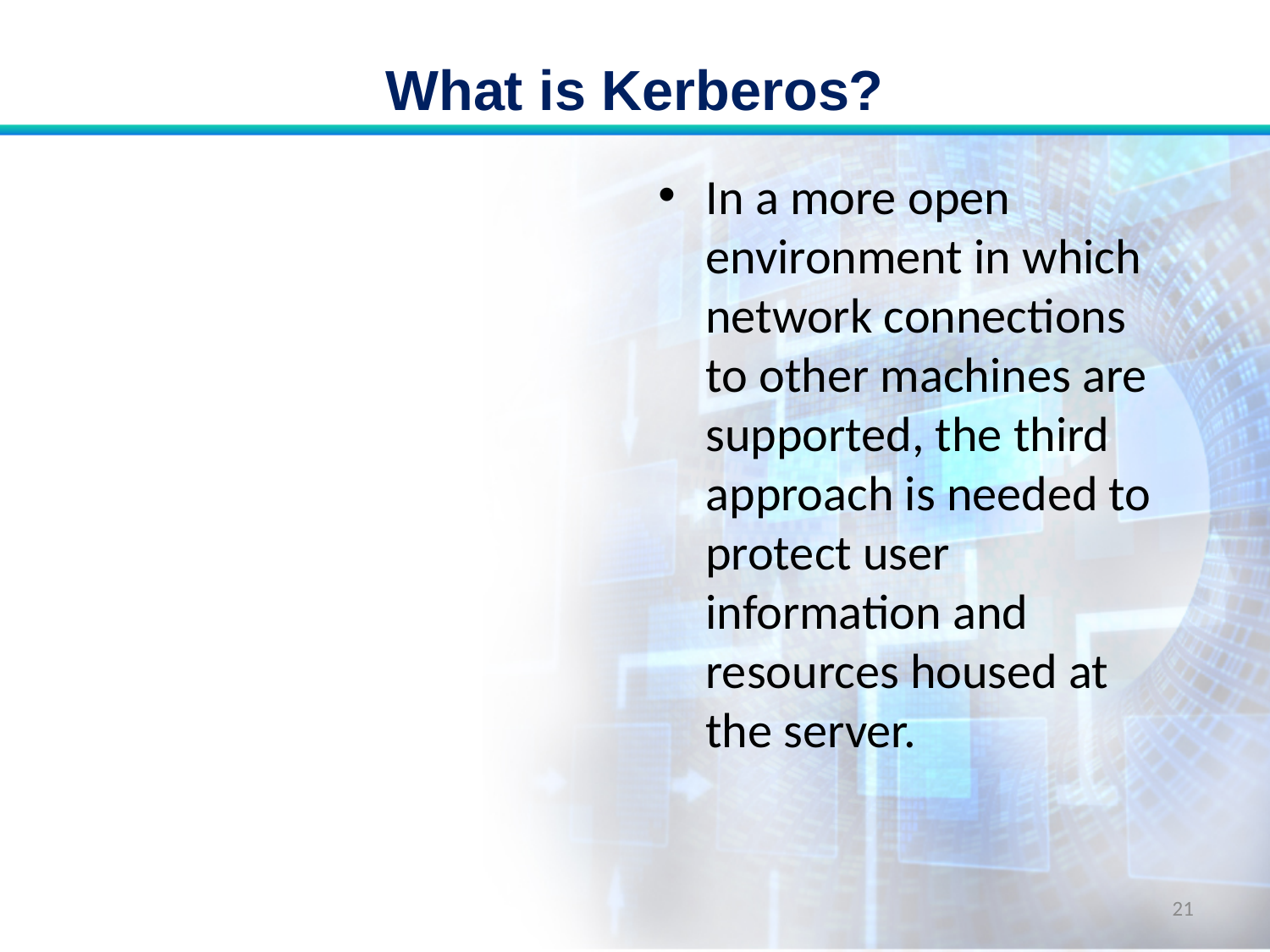

# What is Kerberos?
In a more open environment in which network connections to other machines are supported, the third approach is needed to protect user information and resources housed at the server.
21